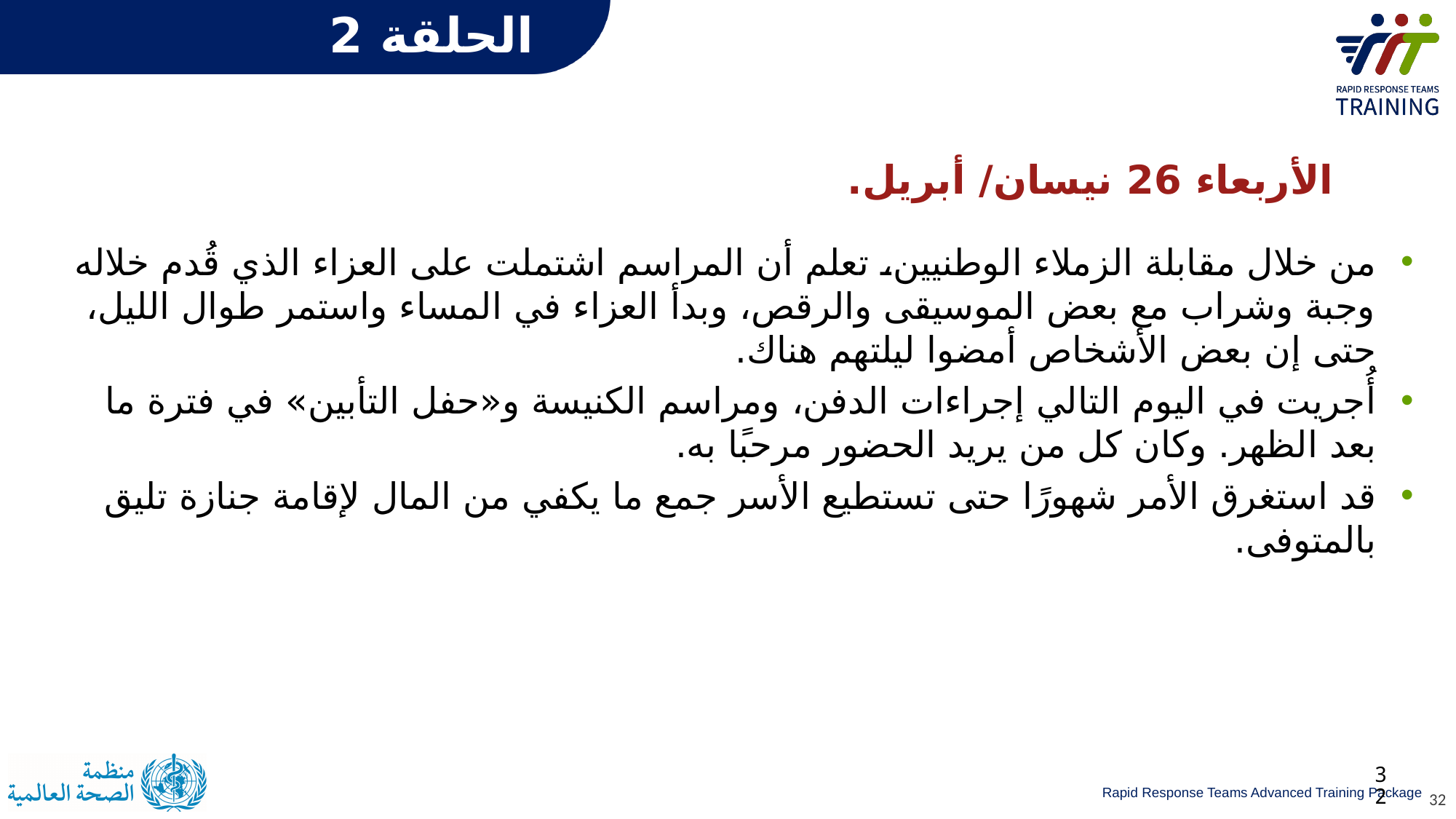

# الحلقة 2
الأربعاء 26 نيسان/ أبريل.
من خلال مقابلة الزملاء الوطنيين، تعلم أن المراسم اشتملت على العزاء الذي قُدم خلاله وجبة وشراب مع بعض الموسيقى والرقص، وبدأ العزاء في المساء واستمر طوال الليل، حتى إن بعض الأشخاص أمضوا ليلتهم هناك.
أُجريت في اليوم التالي إجراءات الدفن، ومراسم الكنيسة و«حفل التأبين» في فترة ما بعد الظهر. وكان كل من يريد الحضور مرحبًا به.
قد استغرق الأمر شهورًا حتى تستطيع الأسر جمع ما يكفي من المال لإقامة جنازة تليق بالمتوفى.

32